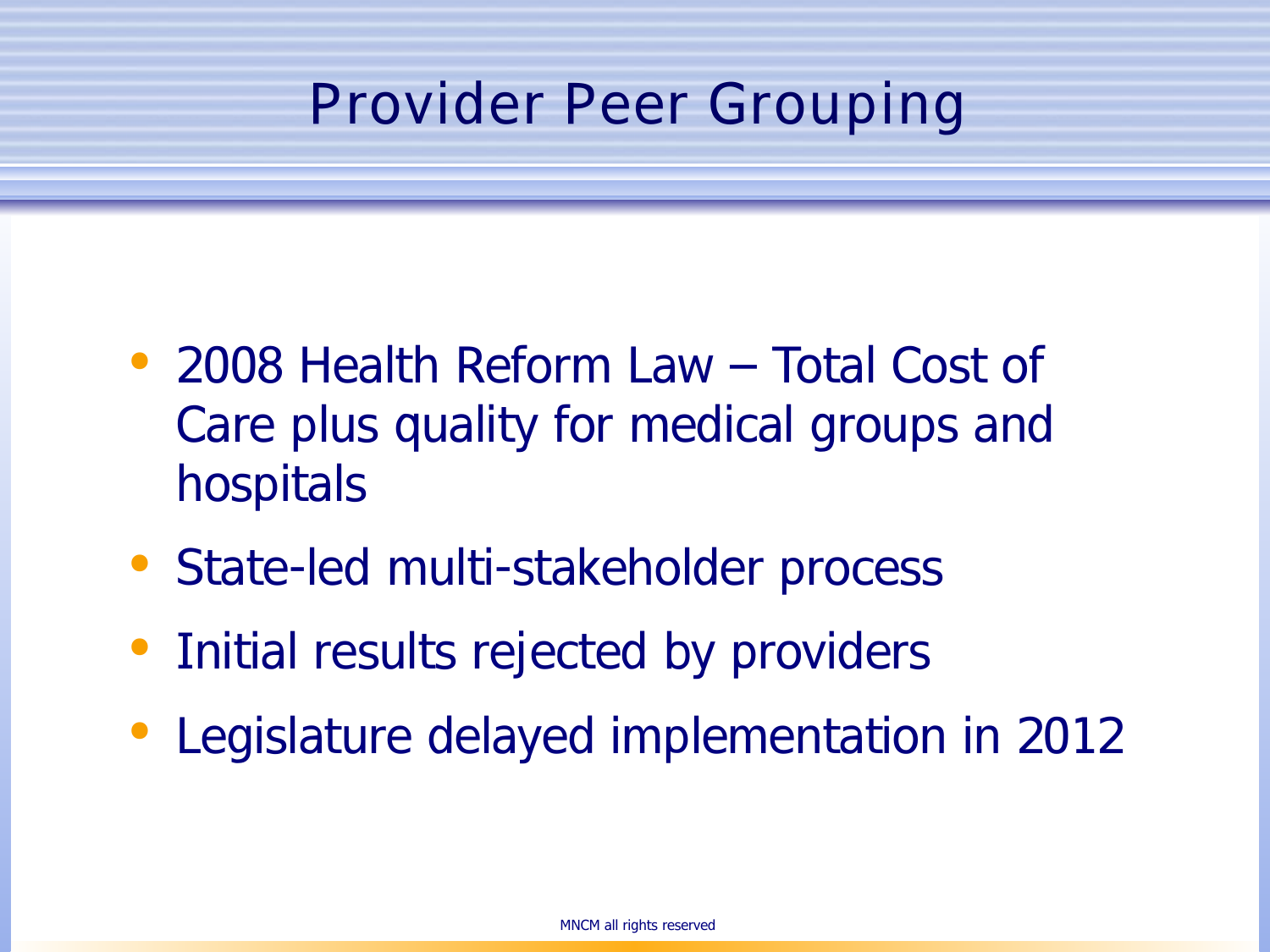

# Provider Peer Grouping

2008 Health Reform Law – Total Cost of Care plus quality for medical groups and hospitals
State-led multi-stakeholder process
Initial results rejected by providers
Legislature delayed implementation in 2012
MNCM all rights reserved